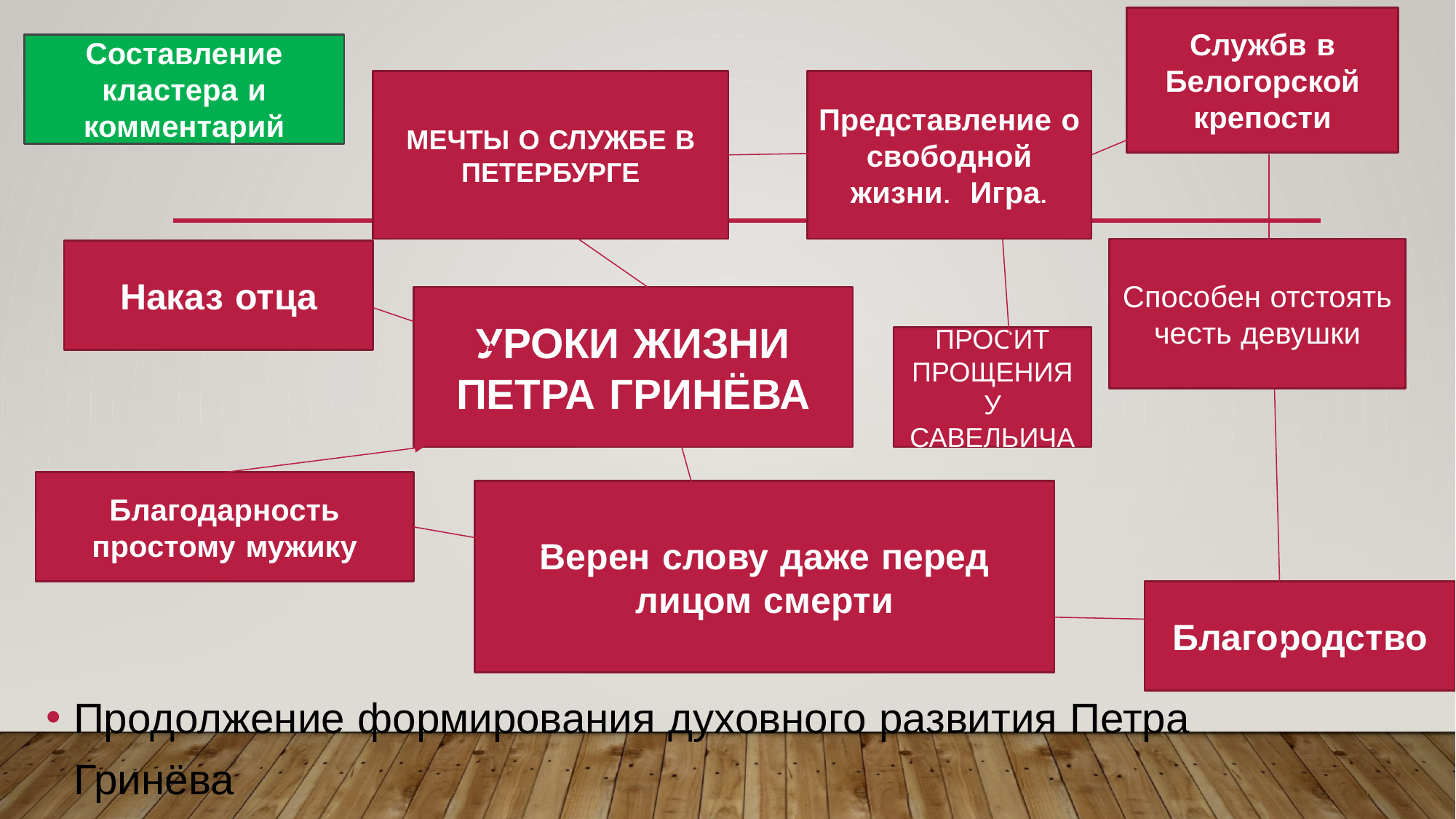

Службв в Белогорской крепости
Составление кластера и комментарий
МЕЧТЫ О СЛУЖБЕ В ПЕТЕРБУРГЕ
Представление о свободной жизни.  Игра.
Способен отстоять честь девушки
Наказ отца
УРОКИ ЖИЗНИ ПЕТРА ГРИНЁВА
ПРОСИТ ПРОЩЕНИЯ У САВЕЛЬИЧА
Благодарность простому мужику
Верен слову даже перед лицом смерти
Благородство
Продолжение формирования духовного развития Петра Гринёва